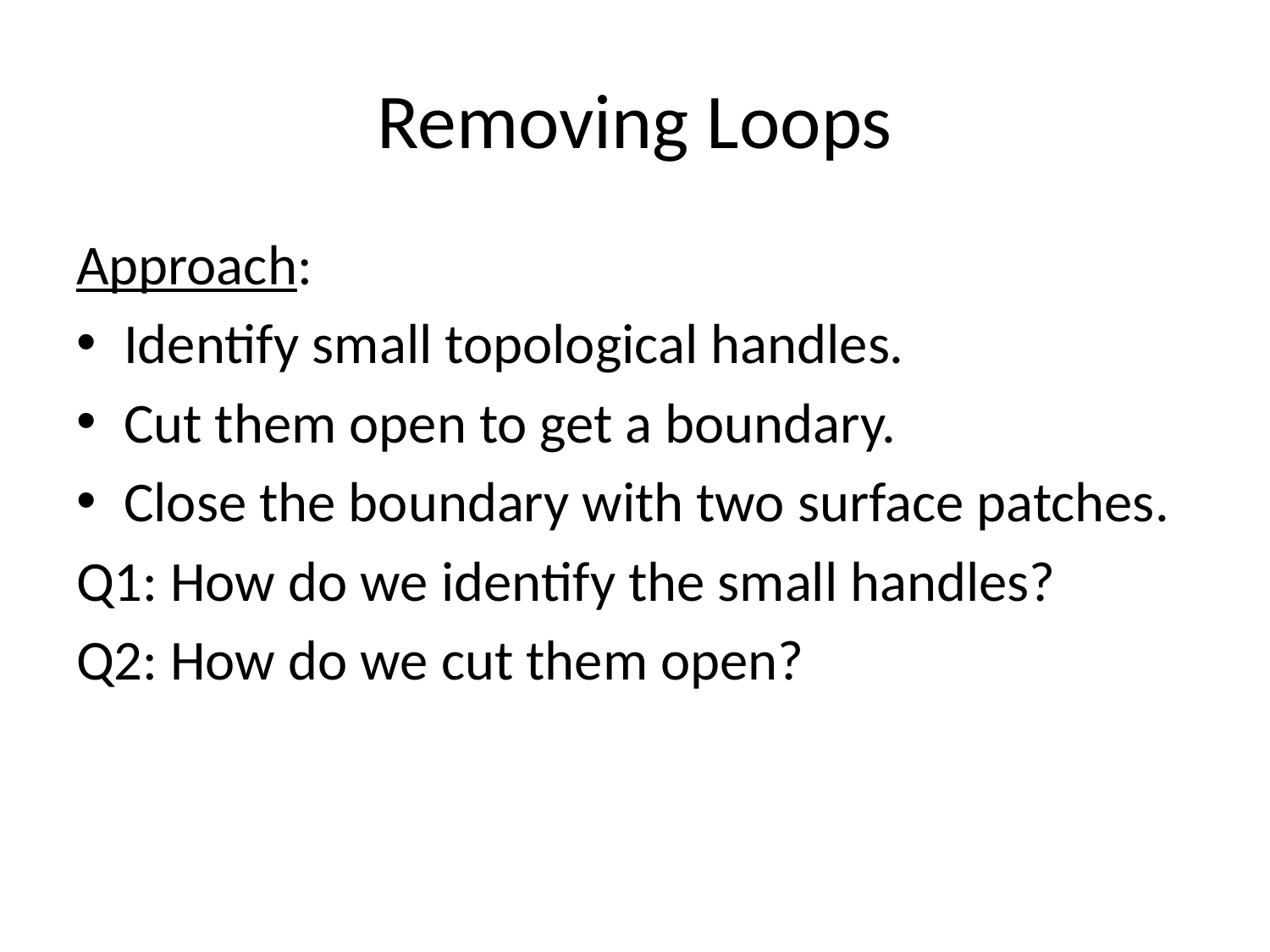

# Removing Loops
Approach:
Identify small topological handles.
Cut them open to get a boundary.
Close the boundary with two surface patches.
Q1: How do we identify the small handles?
Q2: How do we cut them open?